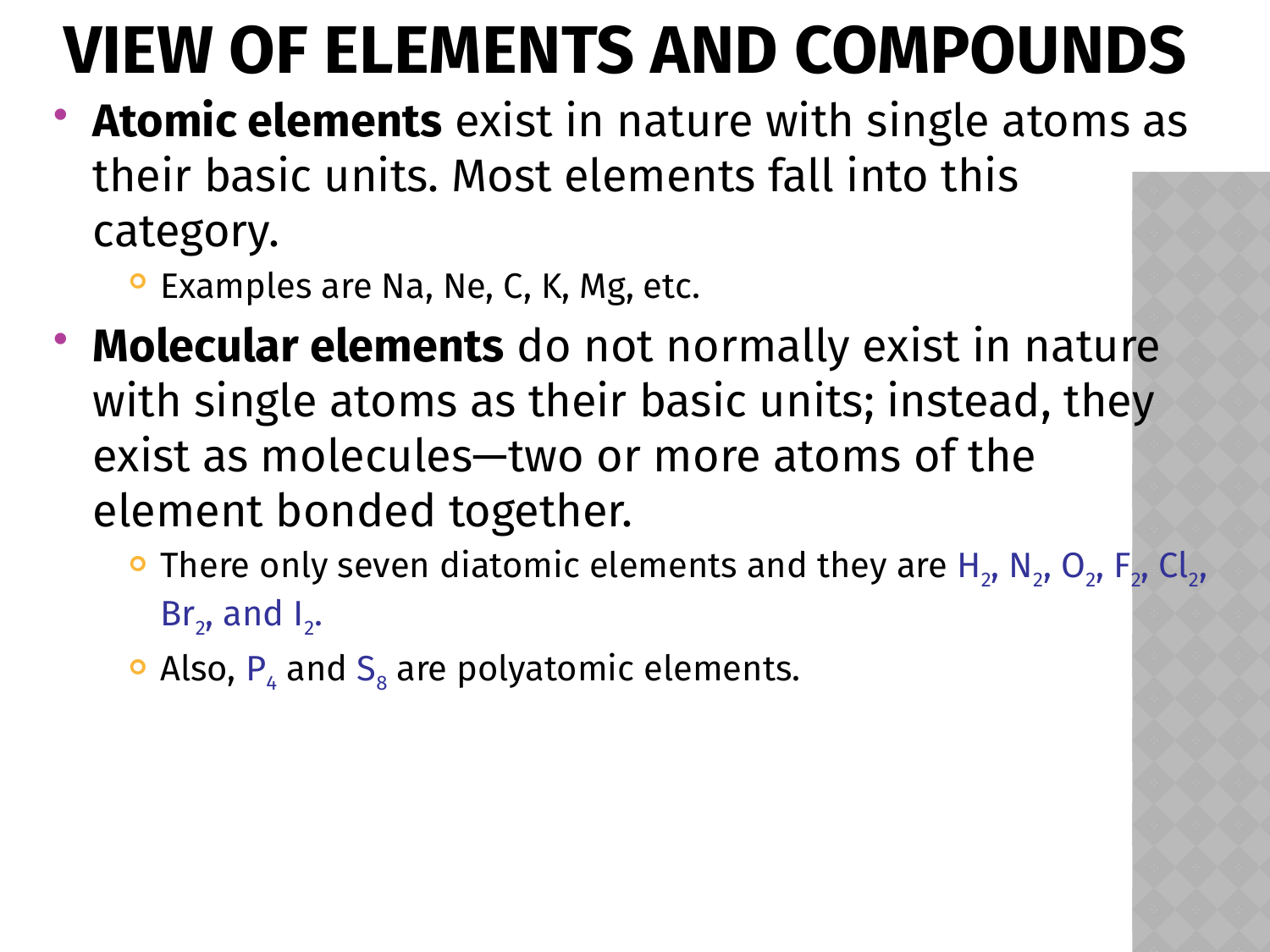

# View of Elements and Compounds
Atomic elements exist in nature with single atoms as their basic units. Most elements fall into this category.
Examples are Na, Ne, C, K, Mg, etc.
Molecular elements do not normally exist in nature with single atoms as their basic units; instead, they exist as molecules—two or more atoms of the element bonded together.
There only seven diatomic elements and they are H2, N2, O2, F2, Cl2, Br2, and I2.
Also, P4 and S8 are polyatomic elements.